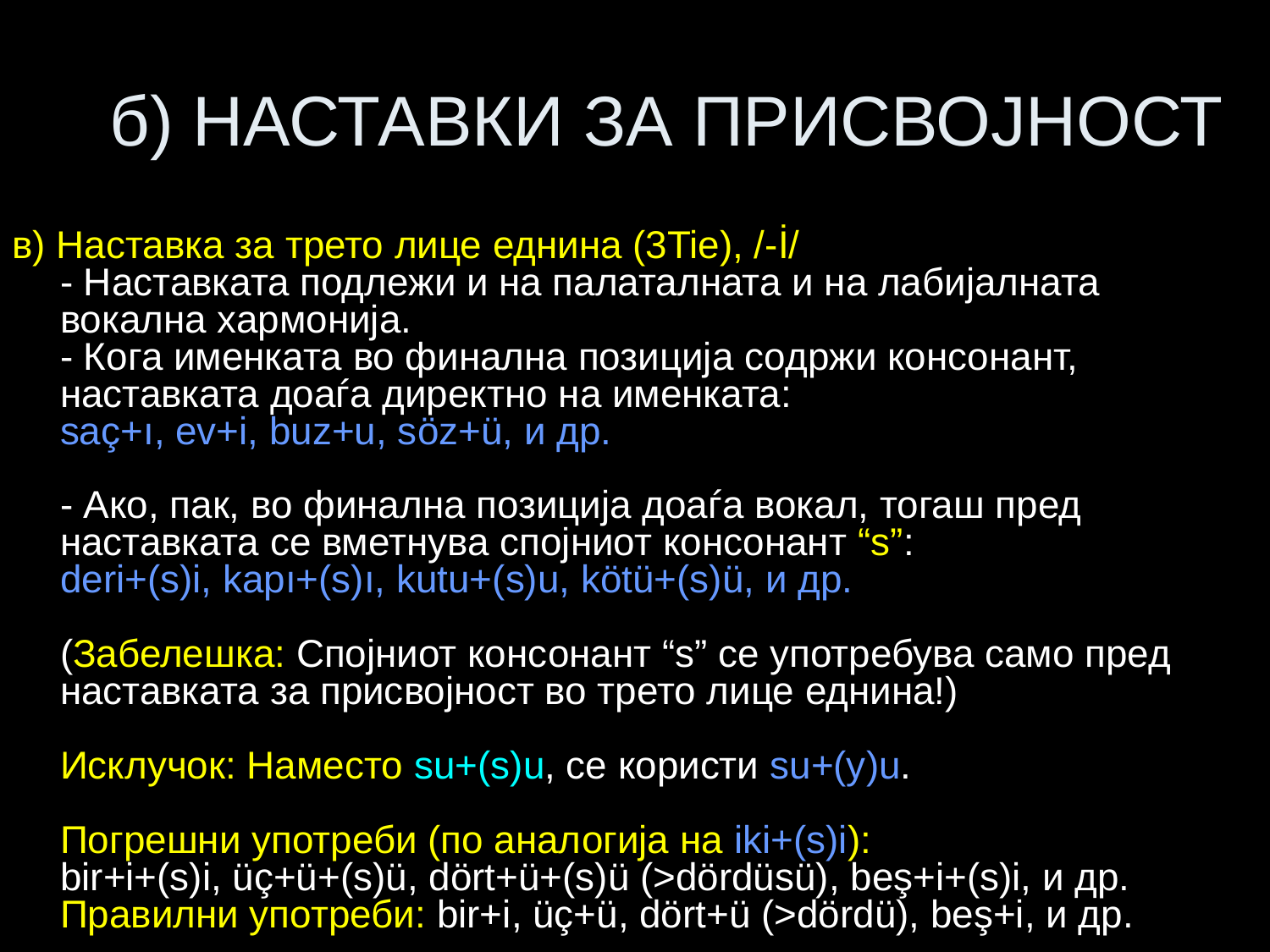

# б) НАСТАВКИ ЗА ПРИСВОЈНОСТ
в) Наставка за трето лице еднина (3Tie), /-İ/
- Наставката подлежи и на палаталната и на лабијалната вокална хармонија.
- Кога именката во финална позиција содржи консонант, наставката доаѓа директно на именката:
saç+ı, ev+i, buz+u, söz+ü, и др.
- Ако, пак, во финална позиција доаѓа вокал, тогаш пред наставката се вметнува спојниот консонант “s”:
deri+(s)i, kapı+(s)ı, kutu+(s)u, kötü+(s)ü, и др.
(Забелешка: Спојниот консонант “s” се употребува само пред наставката за присвојност во трето лице еднина!)
Исклучок: Наместо su+(s)u, се користи su+(y)u.
Погрешни употреби (по аналогија на iki+(s)i):
bir+i+(s)i, üç+ü+(s)ü, dört+ü+(s)ü (>dördüsü), beş+i+(s)i, и др.
Правилни употреби: bir+i, üç+ü, dört+ü (>dördü), beş+i, и др.